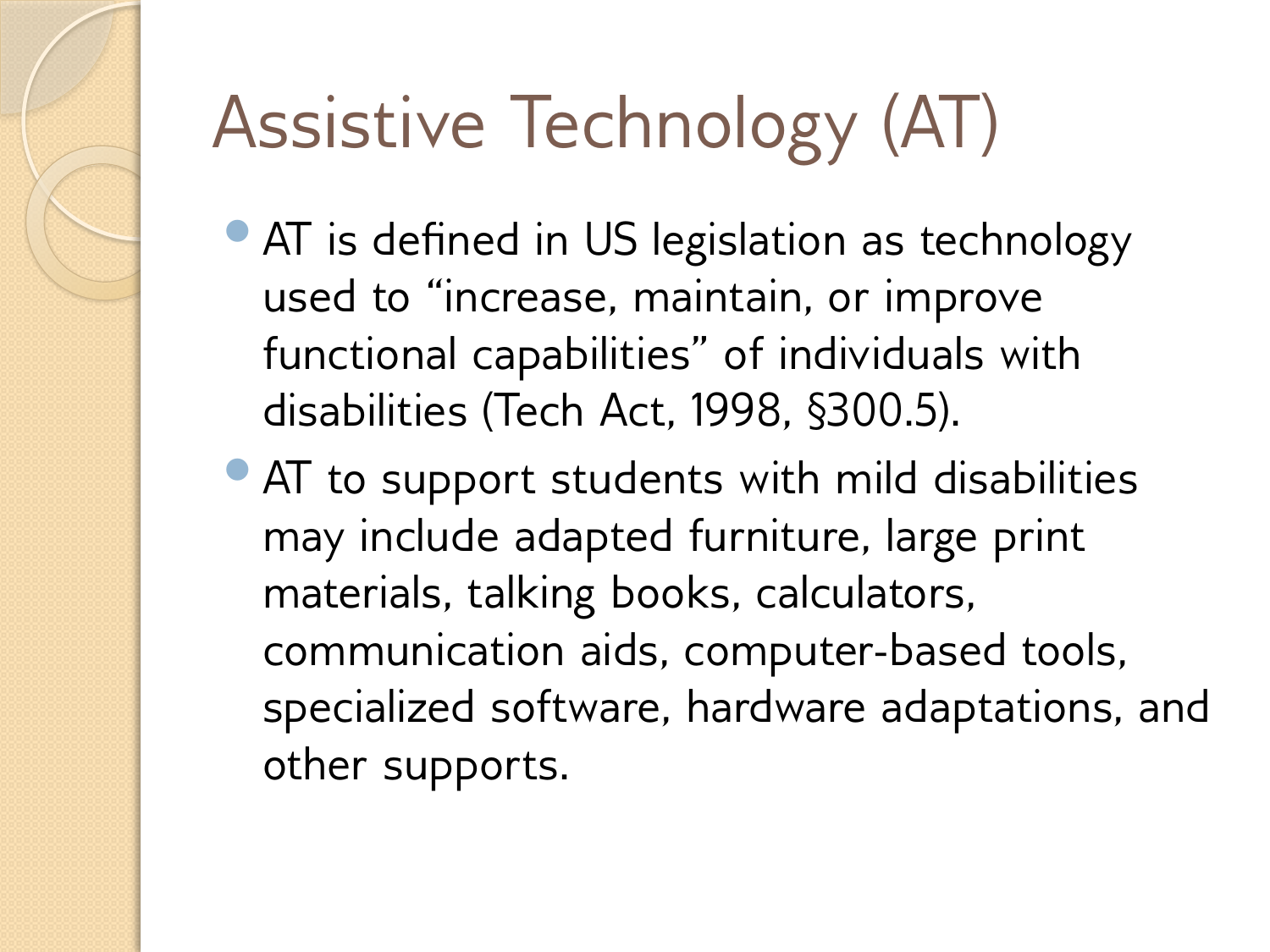

# Assistive Technology (AT)
AT is defined in US legislation as technology used to “increase, maintain, or improve functional capabilities” of individuals with disabilities (Tech Act, 1998, §300.5).
AT to support students with mild disabilities may include adapted furniture, large print materials, talking books, calculators, communication aids, computer-based tools, specialized software, hardware adaptations, and other supports.